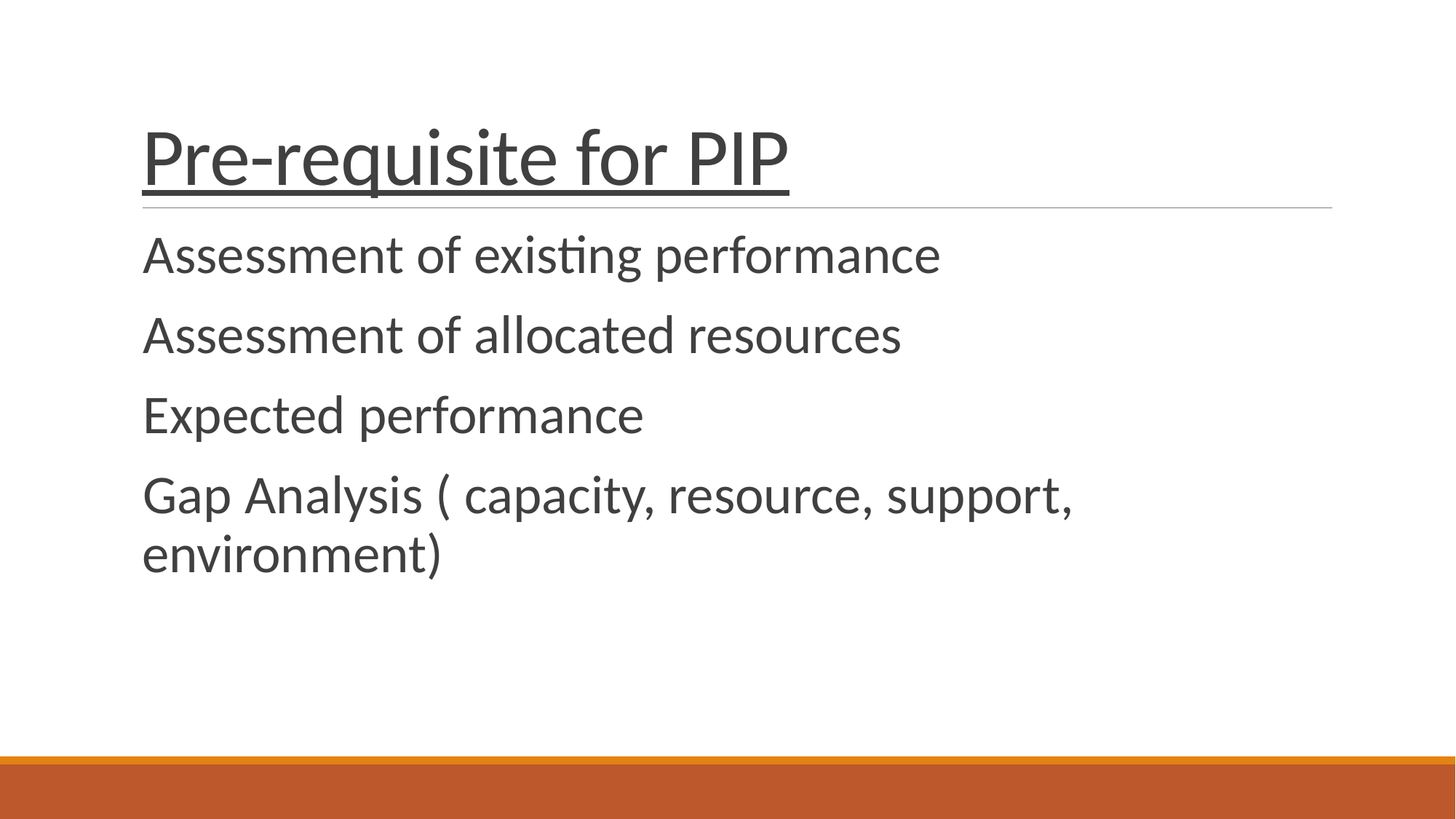

# Pre-requisite for PIP
Assessment of existing performance
Assessment of allocated resources
Expected performance
Gap Analysis ( capacity, resource, support, environment)